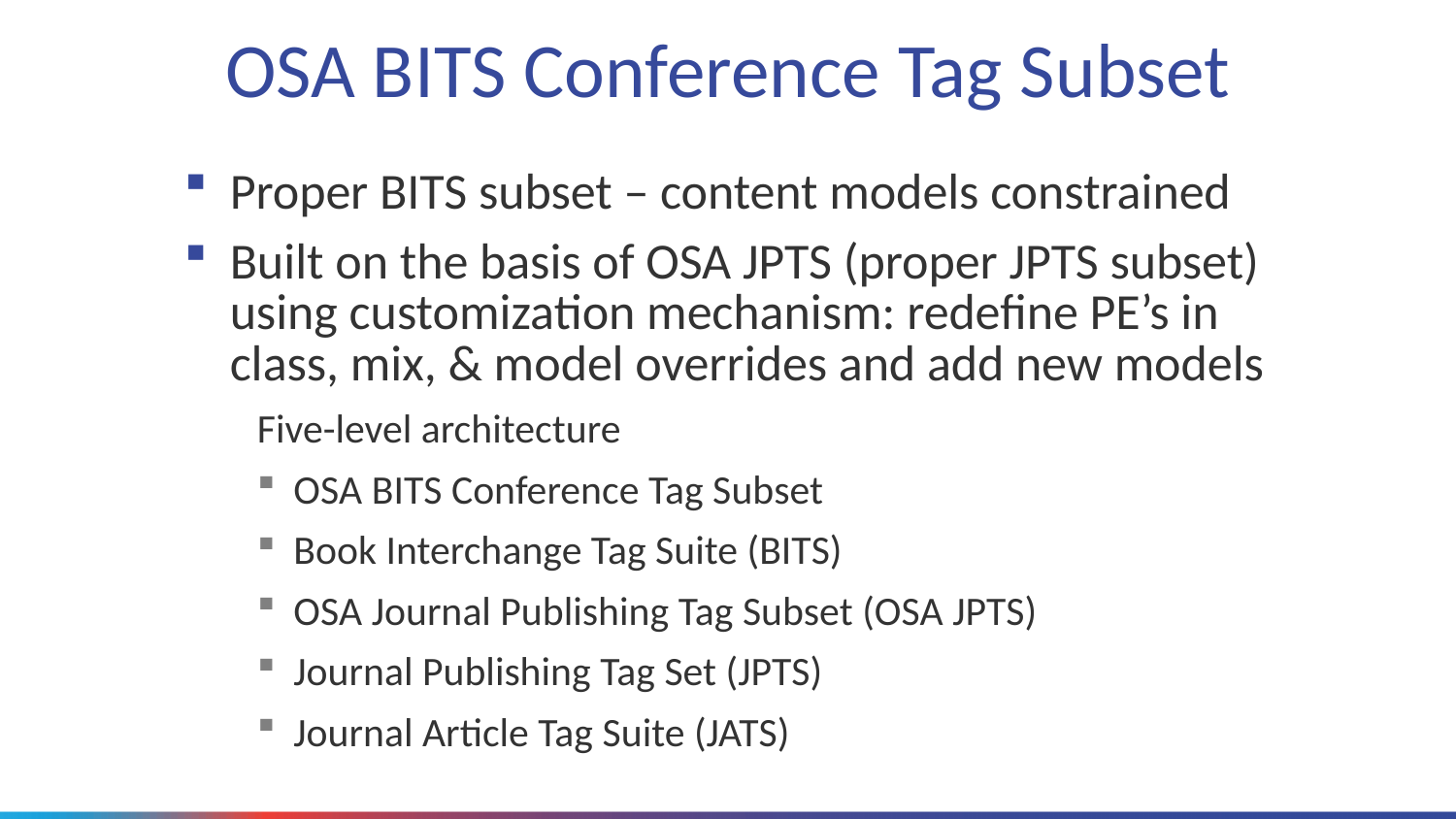

# OSA BITS Conference Tag Subset
Proper BITS subset – content models constrained
Built on the basis of OSA JPTS (proper JPTS subset) using customization mechanism: redefine PE’s in class, mix, & model overrides and add new models
Five-level architecture
OSA BITS Conference Tag Subset
Book Interchange Tag Suite (BITS)
OSA Journal Publishing Tag Subset (OSA JPTS)
Journal Publishing Tag Set (JPTS)
Journal Article Tag Suite (JATS)